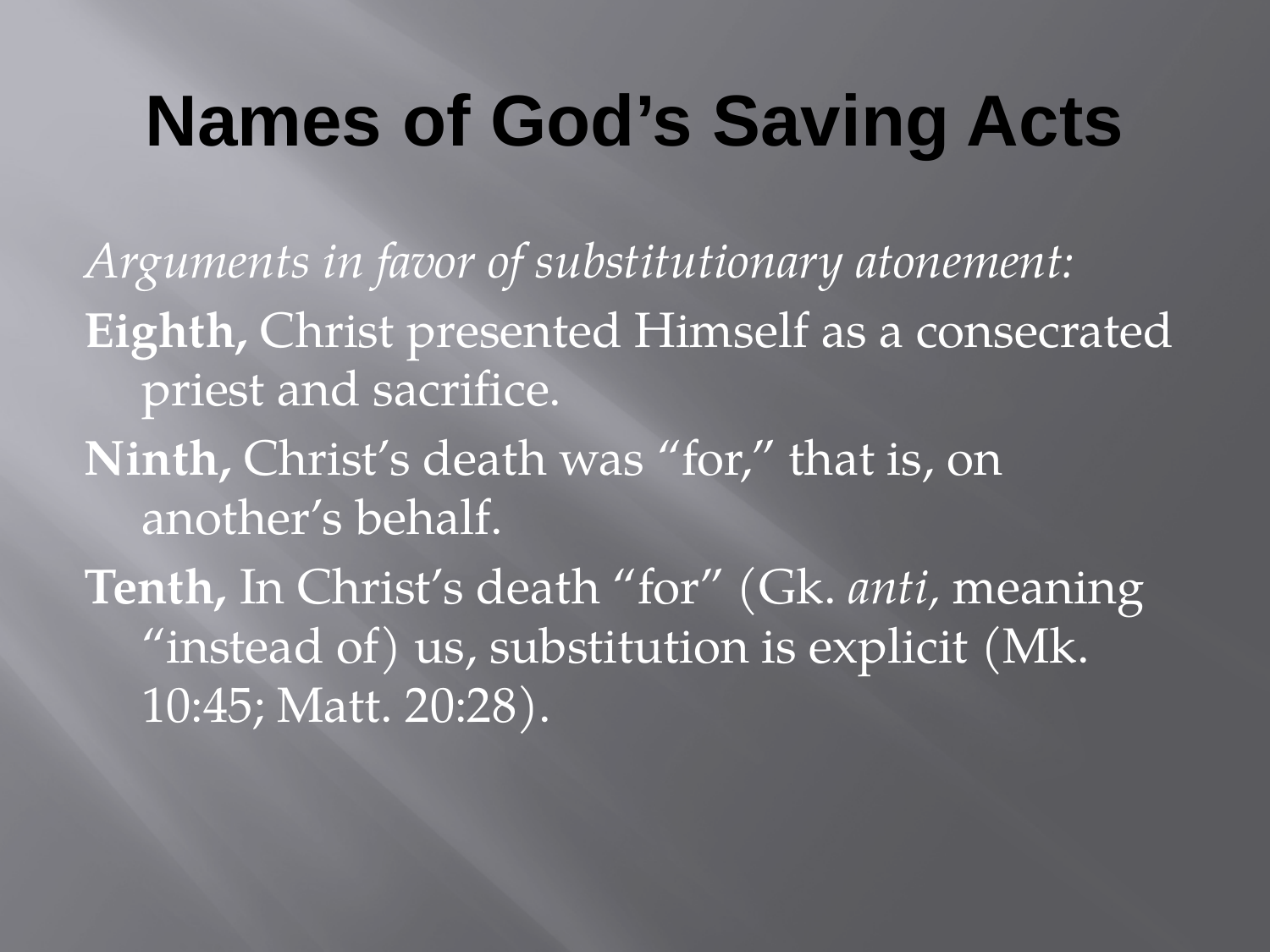

# Names of God’s Saving Acts
Arguments in favor of substitutionary atonement:
Eighth, Christ presented Himself as a consecrated priest and sacrifice.
Ninth, Christ’s death was “for,” that is, on another’s behalf.
Tenth, In Christ’s death “for” (Gk. anti, meaning “instead of) us, substitution is explicit (Mk. 10:45; Matt. 20:28).